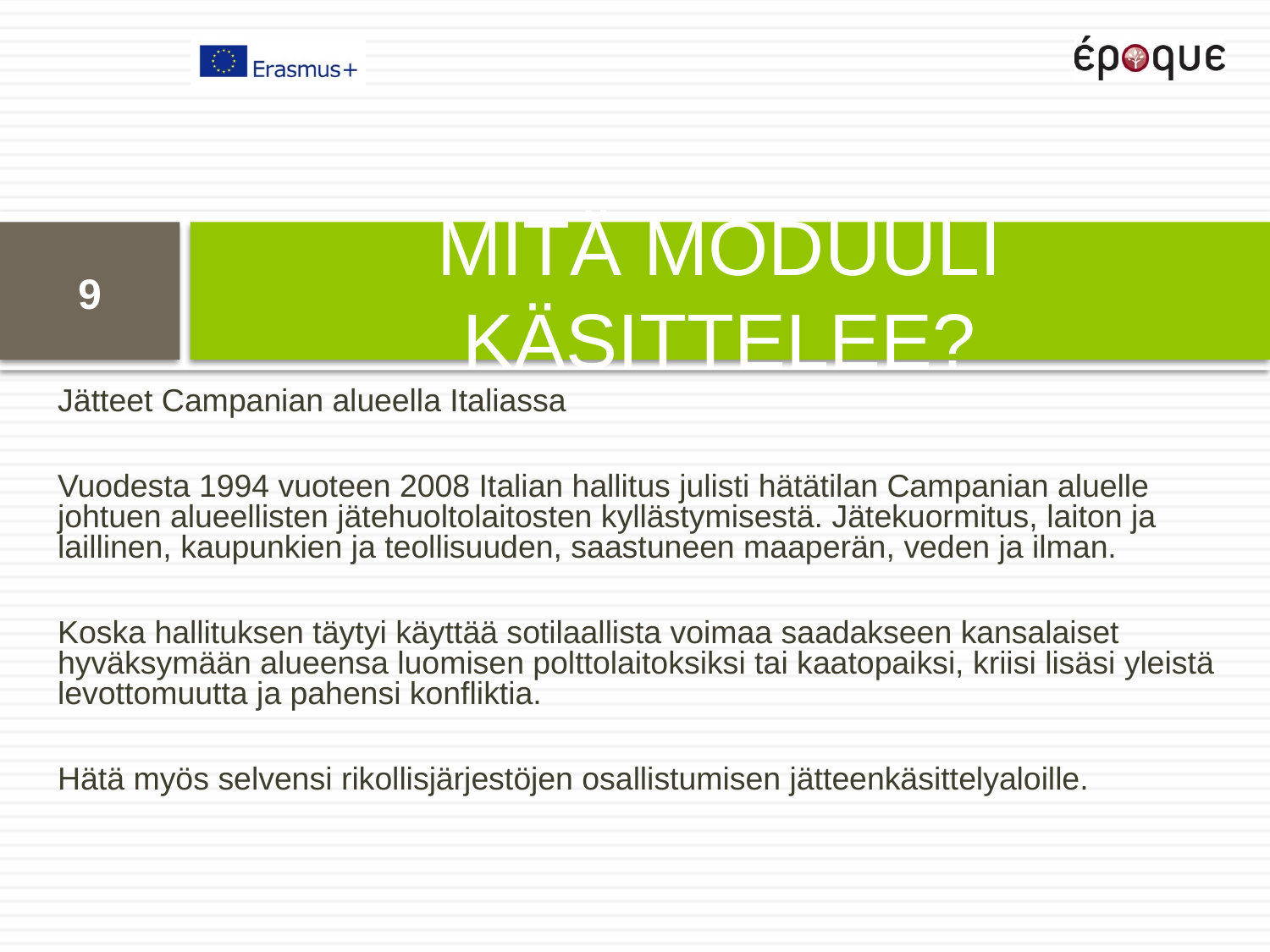

# MITÄ MODUULI KÄSITTELEE?
9
Jätteet Campanian alueella Italiassa

Vuodesta 1994 vuoteen 2008 Italian hallitus julisti hätätilan Campanian aluelle johtuen alueellisten jätehuoltolaitosten kyllästymisestä. Jätekuormitus, laiton ja laillinen, kaupunkien ja teollisuuden, saastuneen maaperän, veden ja ilman.

Koska hallituksen täytyi käyttää sotilaallista voimaa saadakseen kansalaiset hyväksymään alueensa luomisen polttolaitoksiksi tai kaatopaiksi, kriisi lisäsi yleistä levottomuutta ja pahensi konfliktia.

Hätä myös selvensi rikollisjärjestöjen osallistumisen jätteenkäsittelyaloille.